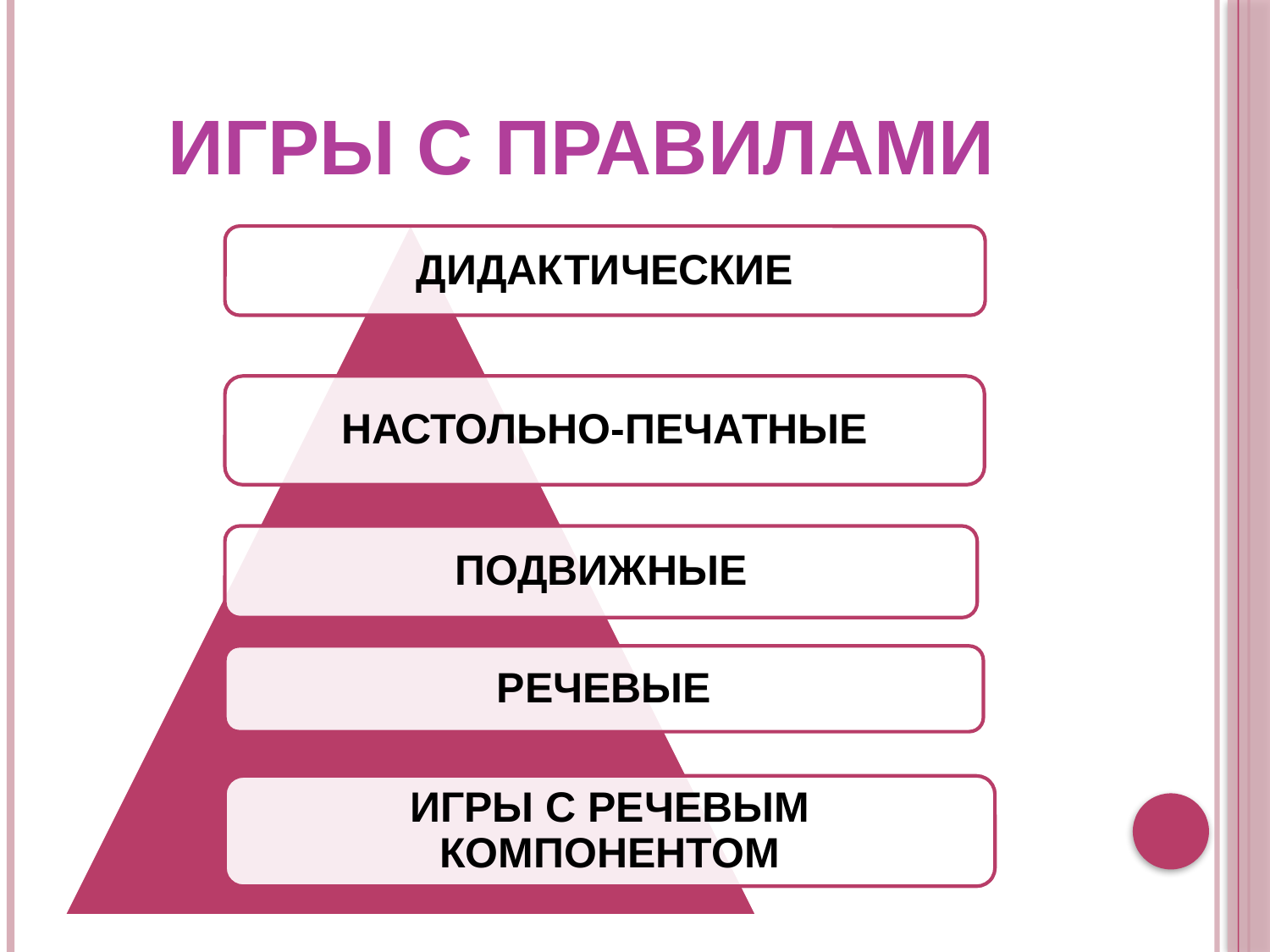

# ИГРЫ С ПРАВИЛАМИ
ДИДАКТИЧЕСКИЕ
НАСТОЛЬНО-ПЕЧАТНЫЕ
ПОДВИЖНЫЕ
РЕЧЕВЫЕ
ИГРЫ С РЕЧЕВЫМ КОМПОНЕНТОМ